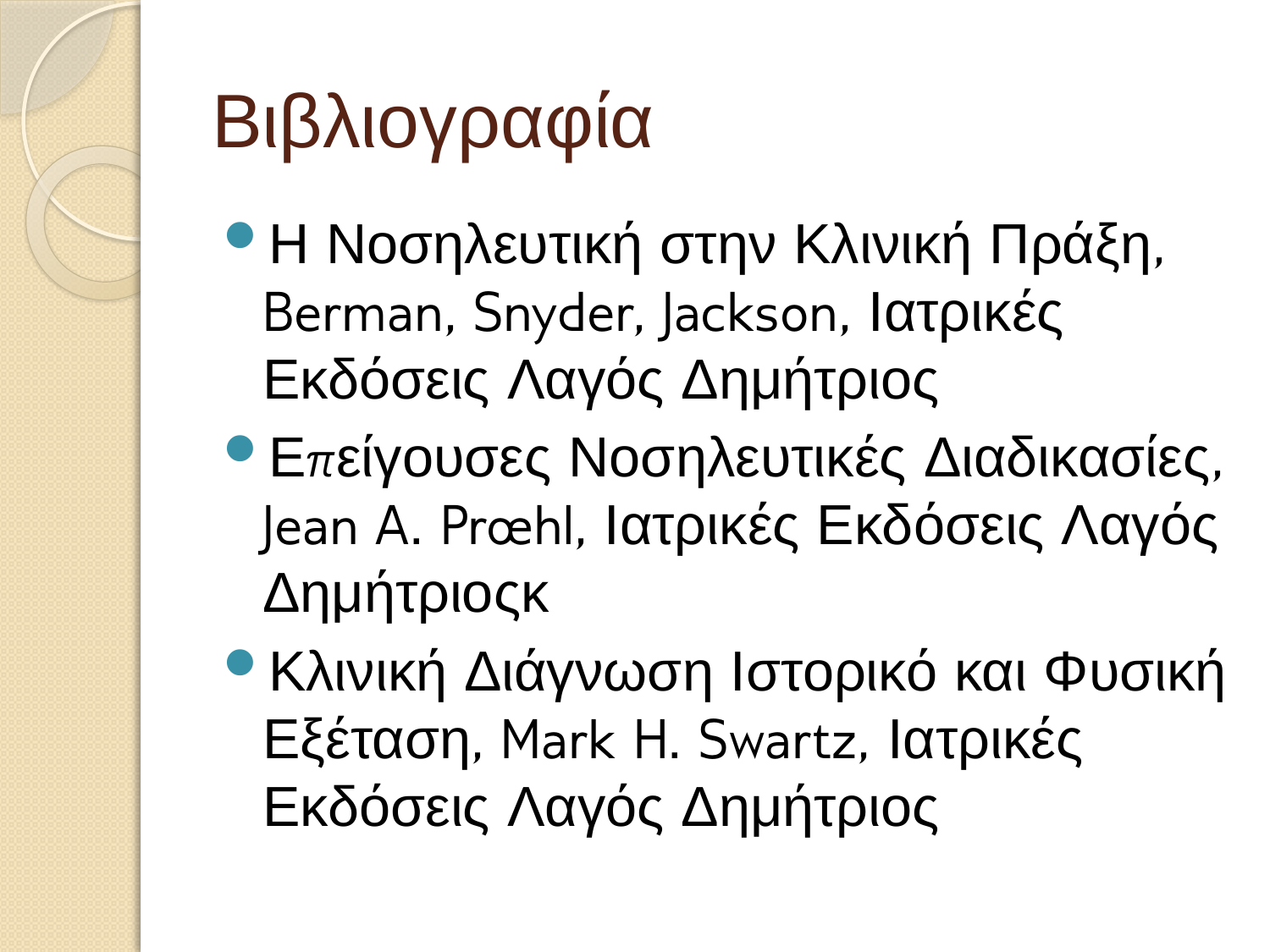

# Βιβλιογραφία
Η Νοσηλευτική στην Κλινική Πράξη, Berman, Snyder, Jackson, Ιατρικές Εκδόσεις Λαγός Δημήτριος
Επείγουσες Νοσηλευτικές Διαδικασίες, Jean A. Proehl, Ιατρικές Εκδόσεις Λαγός Δημήτριοςκ
Κλινική Διάγνωση Ιστορικό και Φυσική Εξέταση, Mark H. Swartz, Ιατρικές Εκδόσεις Λαγός Δημήτριος